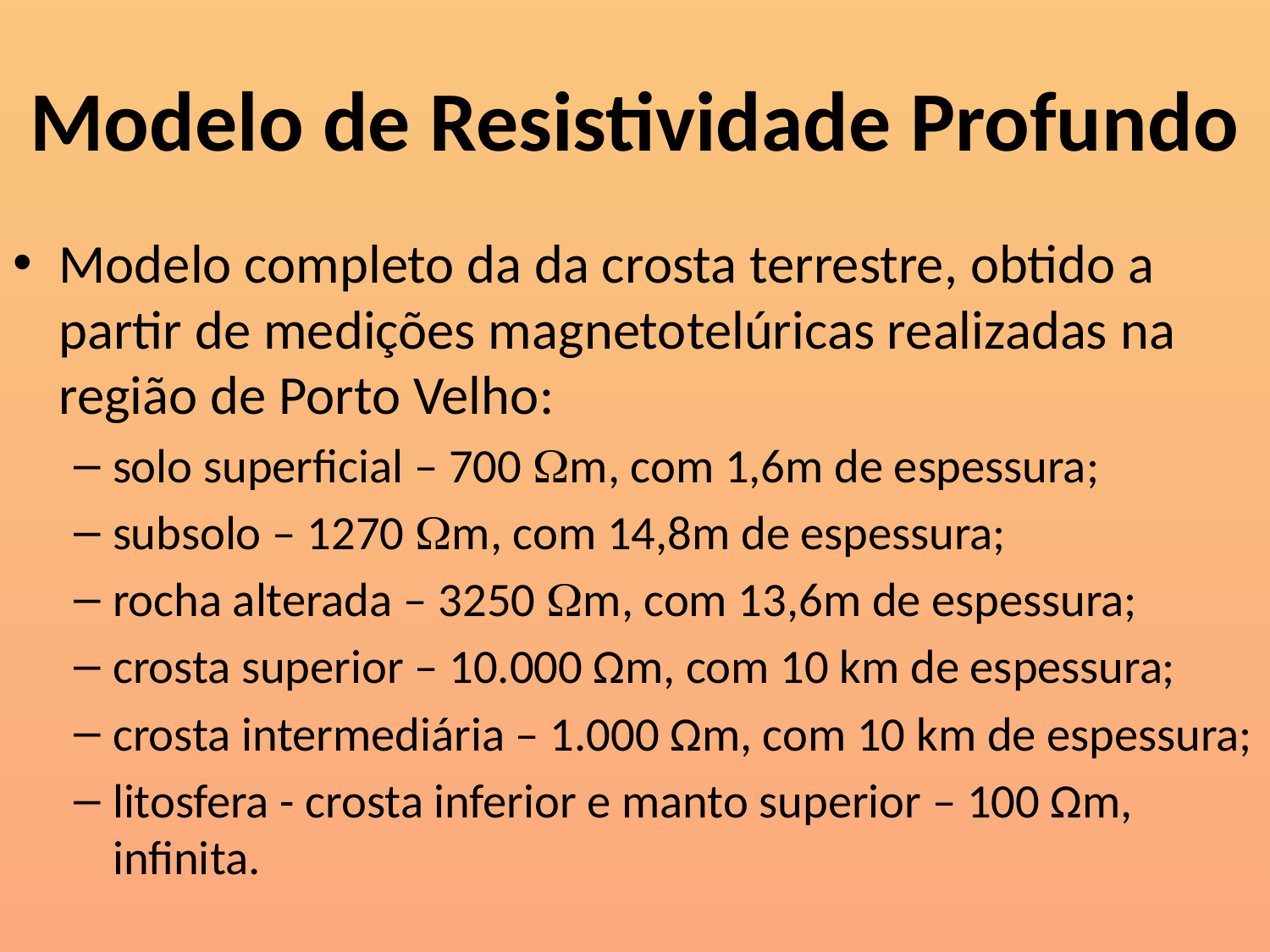

# Modelo de Resistividade Profundo
Modelo completo da da crosta terrestre, obtido a partir de medições magnetotelúricas realizadas na região de Porto Velho:
solo superficial – 700 Ωm, com 1,6m de espessura;
subsolo – 1270 Ωm, com 14,8m de espessura;
rocha alterada – 3250 Ωm, com 13,6m de espessura;
crosta superior – 10.000 Ωm, com 10 km de espessura;
crosta intermediária – 1.000 Ωm, com 10 km de espessura;
litosfera - crosta inferior e manto superior – 100 Ωm, infinita.